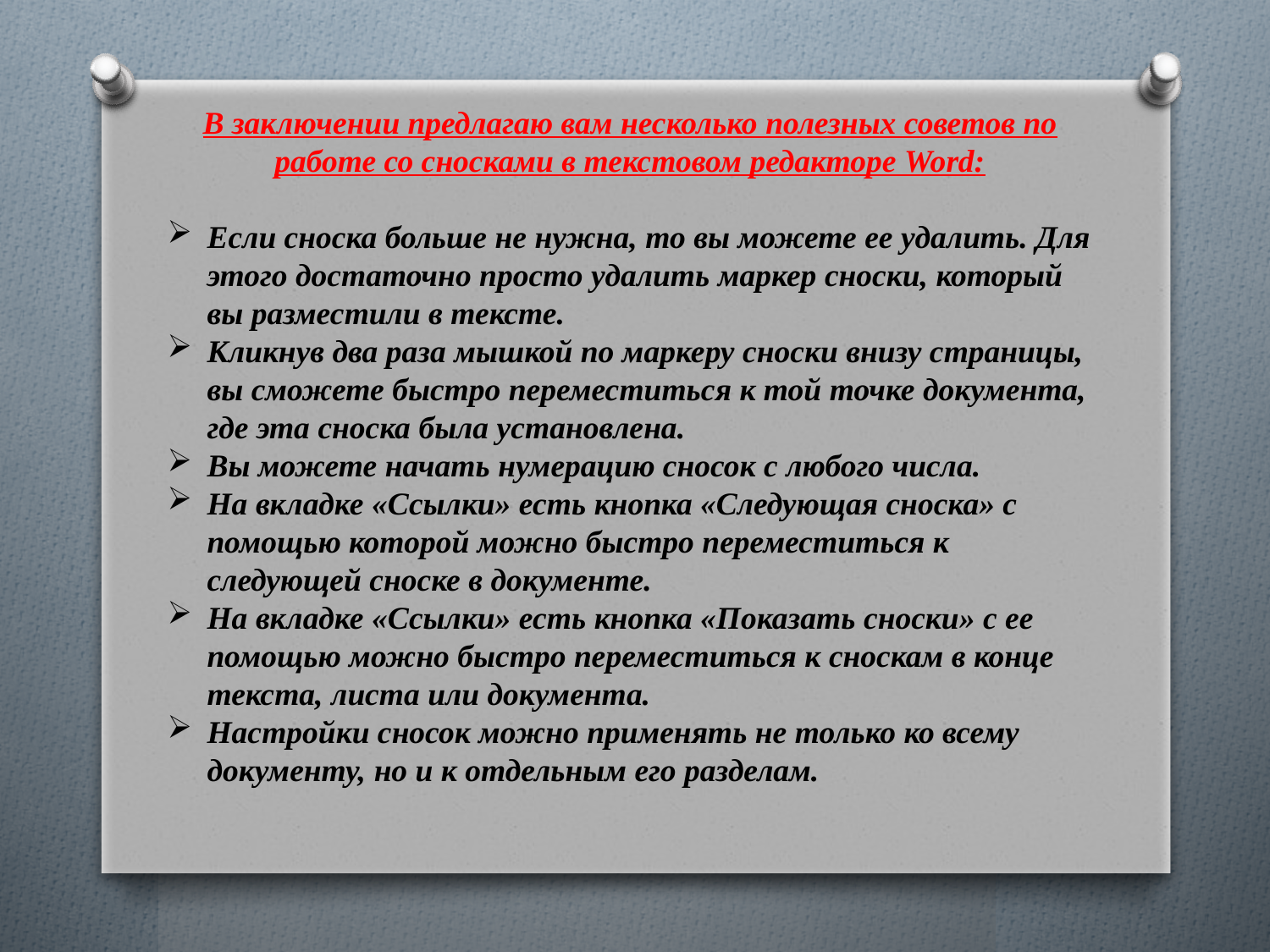

В заключении предлагаю вам несколько полезных советов по работе со сносками в текстовом редакторе Word:
Если сноска больше не нужна, то вы можете ее удалить. Для этого достаточно просто удалить маркер сноски, который вы разместили в тексте.
Кликнув два раза мышкой по маркеру сноски внизу страницы, вы сможете быстро переместиться к той точке документа, где эта сноска была установлена.
Вы можете начать нумерацию сносок с любого числа.
На вкладке «Ссылки» есть кнопка «Следующая сноска» с помощью которой можно быстро переместиться к следующей сноске в документе.
На вкладке «Ссылки» есть кнопка «Показать сноски» с ее помощью можно быстро переместиться к сноскам в конце текста, листа или документа.
Настройки сносок можно применять не только ко всему документу, но и к отдельным его разделам.